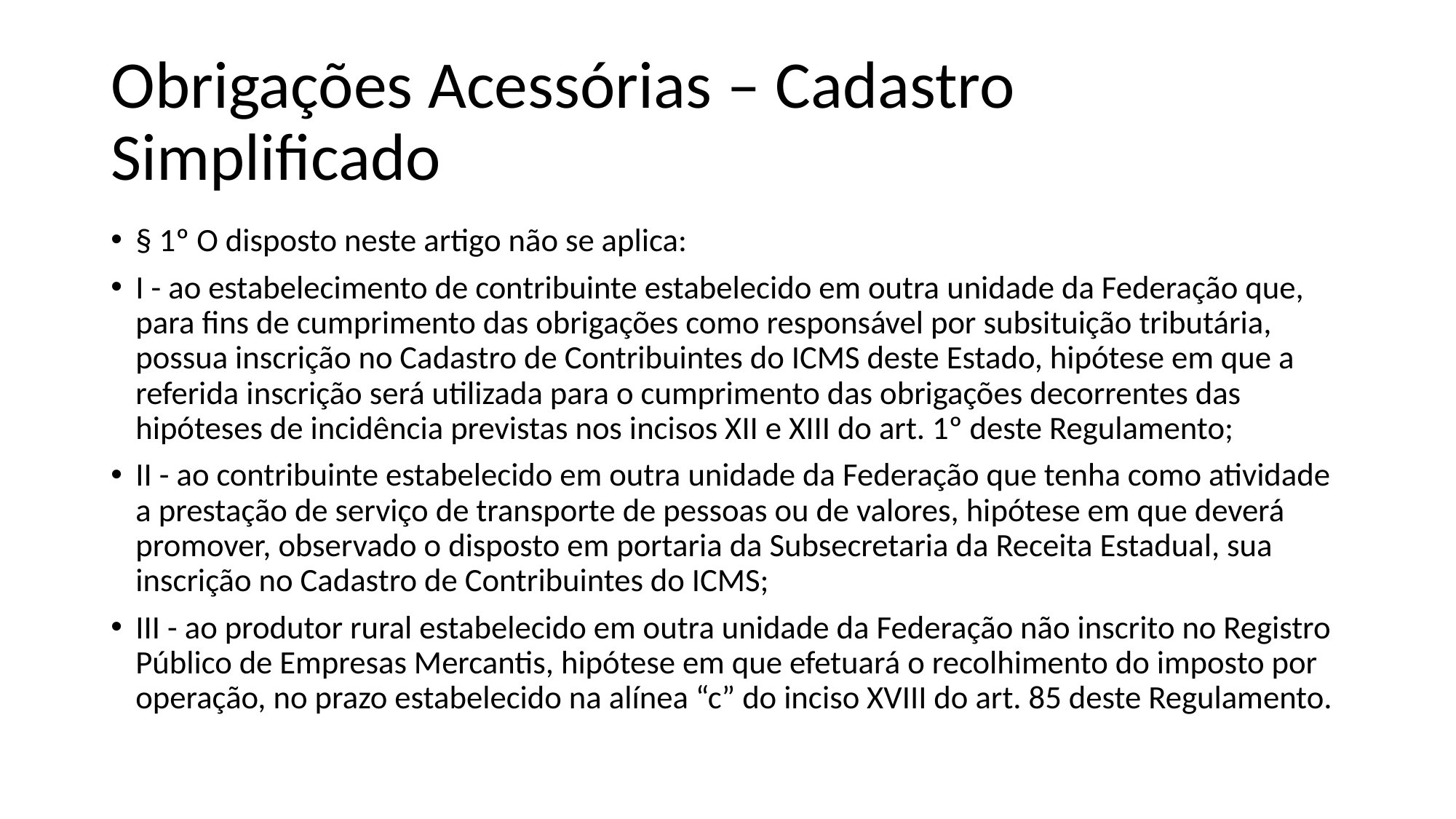

# Obrigações Acessórias – Cadastro Simplificado
§ 1º O disposto neste artigo não se aplica:
I - ao estabelecimento de contribuinte estabelecido em outra unidade da Federação que, para fins de cumprimento das obrigações como responsável por subsituição tributária, possua inscrição no Cadastro de Contribuintes do ICMS deste Estado, hipótese em que a referida inscrição será utilizada para o cumprimento das obrigações decorrentes das hipóteses de incidência previstas nos incisos XII e XIII do art. 1º deste Regulamento;
II - ao contribuinte estabelecido em outra unidade da Federação que tenha como atividade a prestação de serviço de transporte de pessoas ou de valores, hipótese em que deverá promover, observado o disposto em portaria da Subsecretaria da Receita Estadual, sua inscrição no Cadastro de Contribuintes do ICMS;
III - ao produtor rural estabelecido em outra unidade da Federação não inscrito no Registro Público de Empresas Mercantis, hipótese em que efetuará o recolhimento do imposto por operação, no prazo estabelecido na alínea “c” do inciso XVIII do art. 85 deste Regulamento.